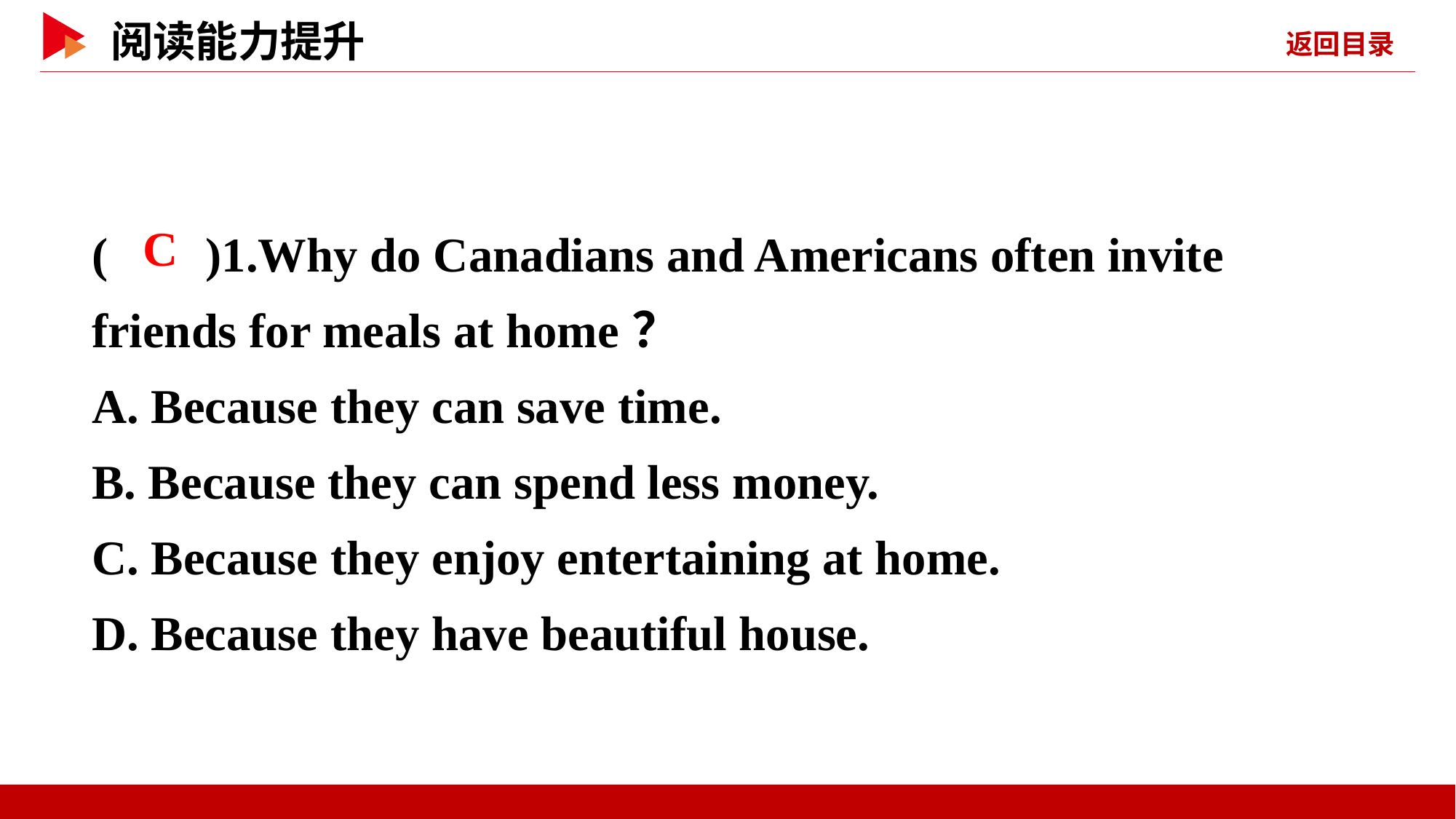

(        )1.Why do Canadians and Americans often invite friends for meals at home？
A. Because they can save time.
B. Because they can spend less money.
C. Because they enjoy entertaining at home.
D. Because they have beautiful house.
   C